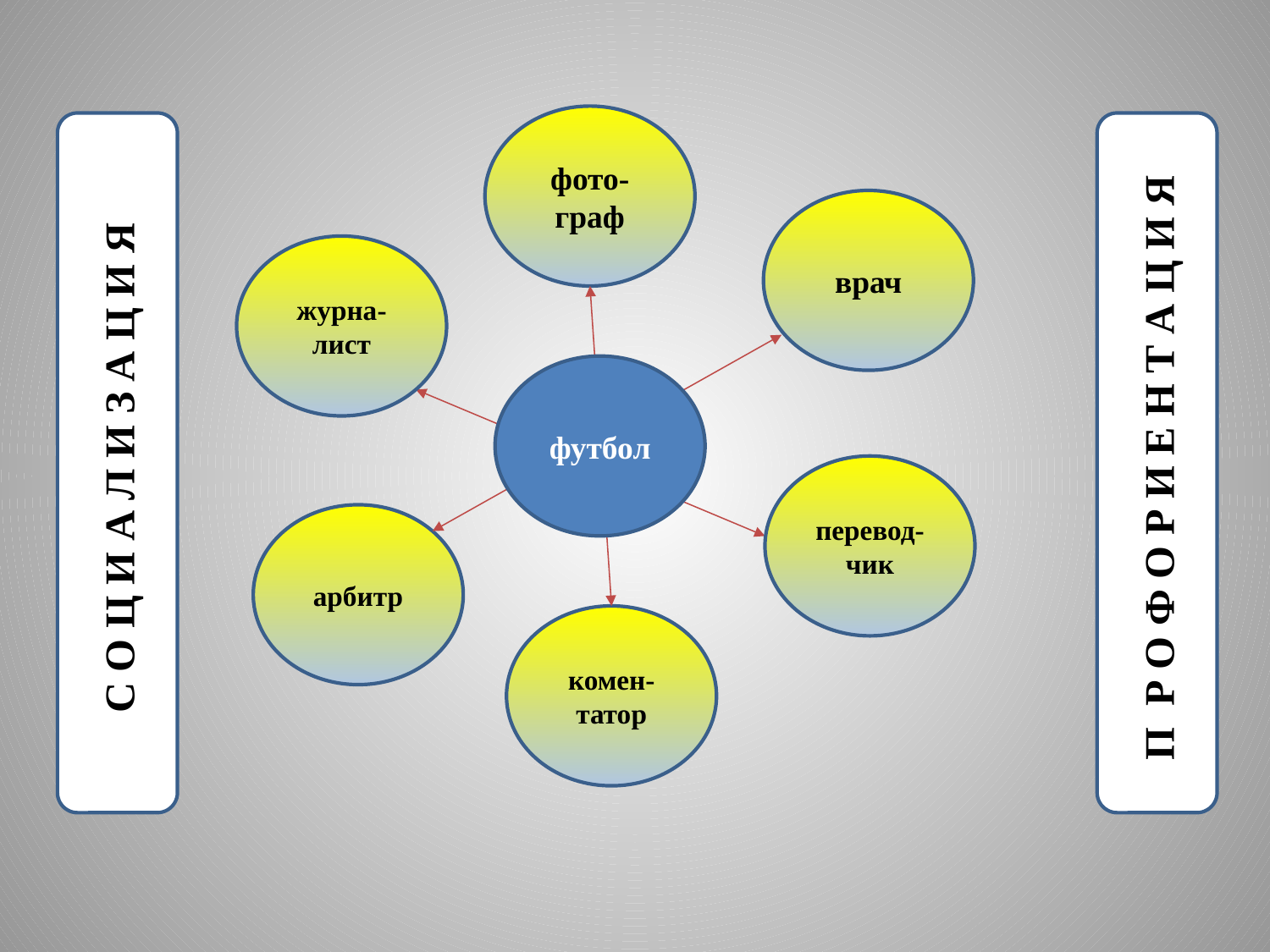

фото-граф
С О Ц И А Л И З А Ц И Я
П  Р О Ф О Р И Е Н Т А Ц И Я
врач
журна-лист
футбол
перевод-чик
арбитр
комен-татор